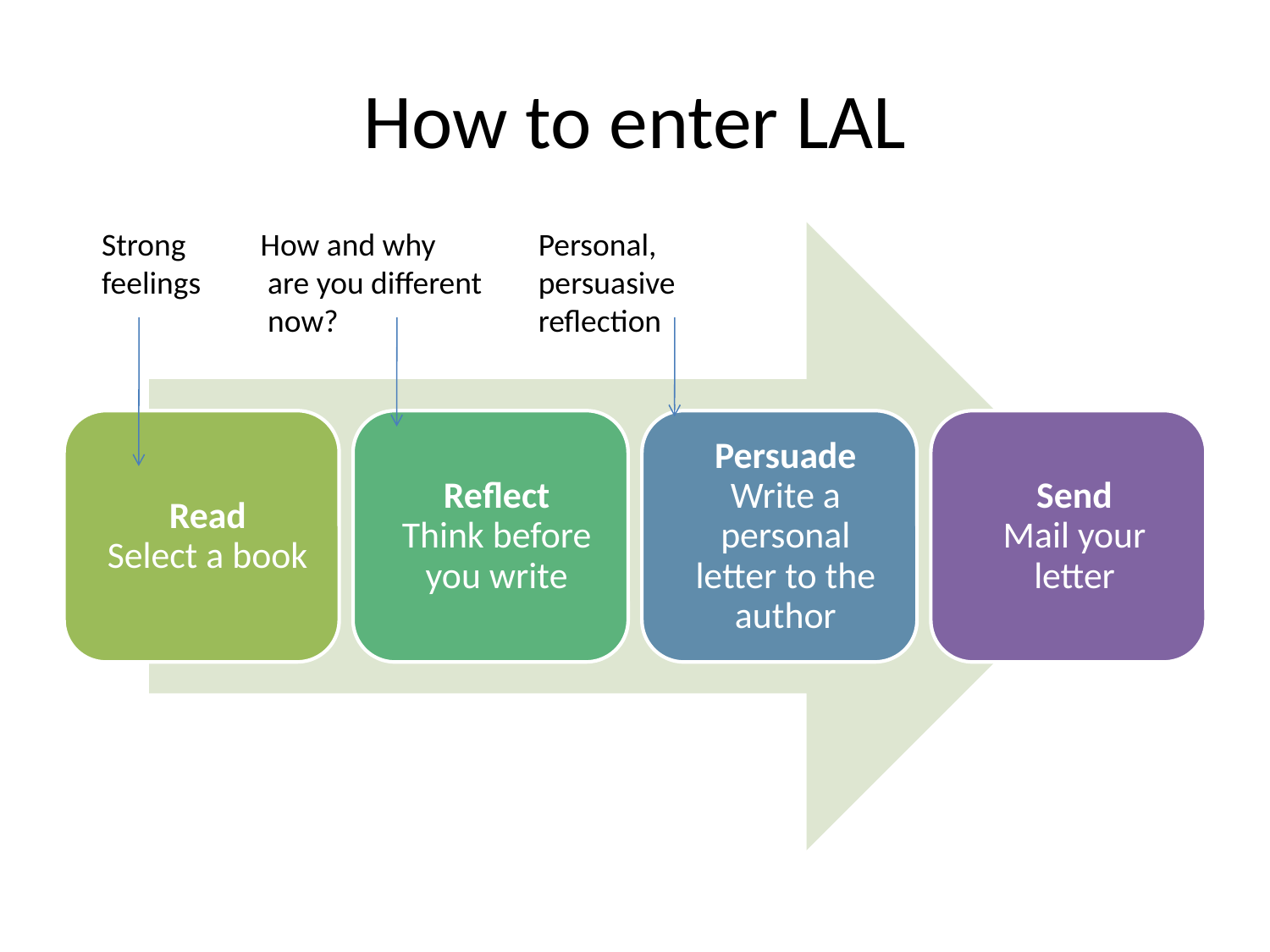

# How to enter LAL
Strong feelings
How and why
 are you different
 now?
Personal,
persuasive reflection
Read
Select a book
Reflect
Think before you write
Persuade
Write a personal letter to the author
Send
Mail your letter